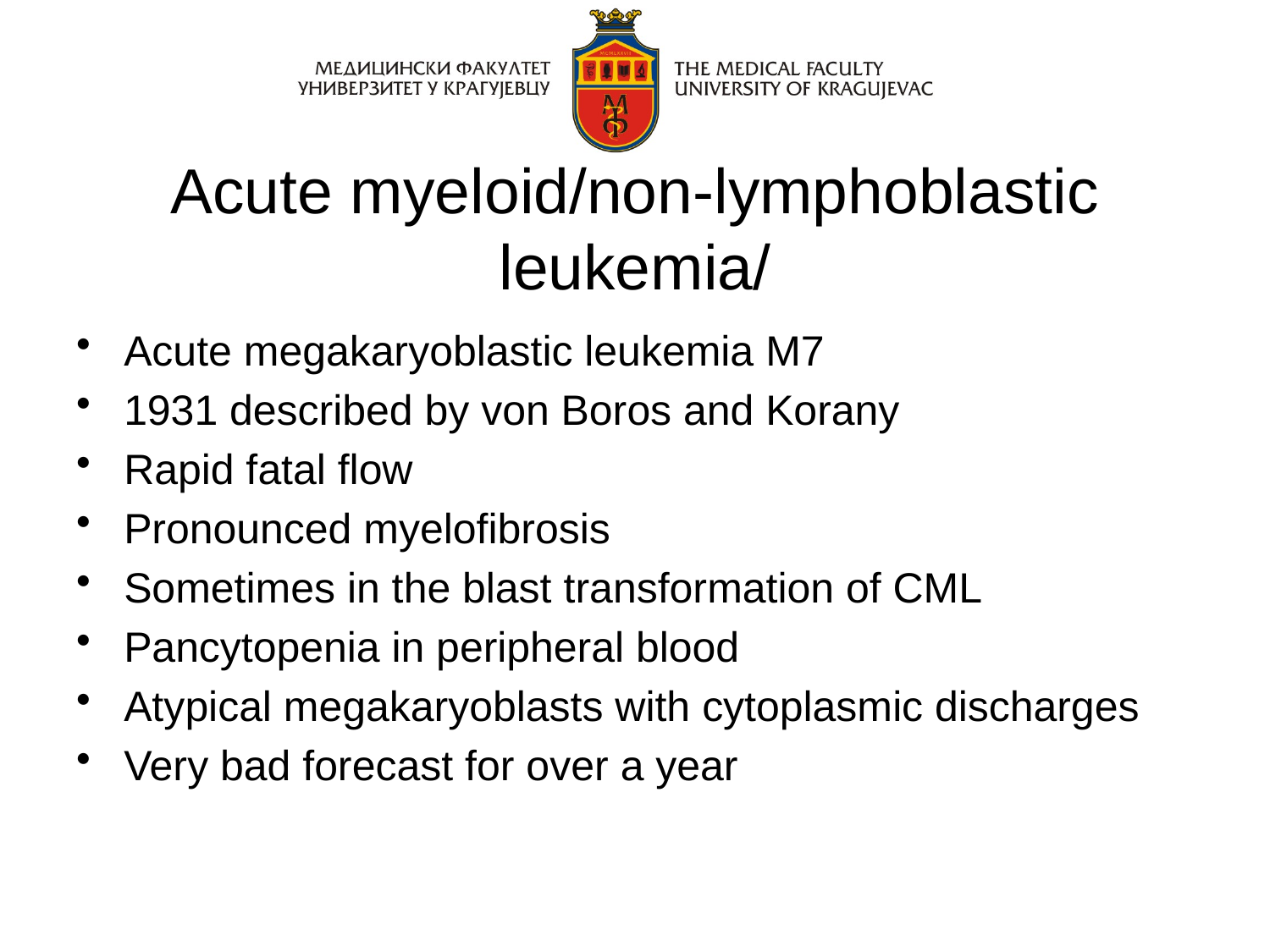

# Acute myeloid/non-lymphoblastic leukemia/
Acute megakaryoblastic leukemia M7
1931 described by von Boros and Korany
Rapid fatal flow
Pronounced myelofibrosis
Sometimes in the blast transformation of CML
Pancytopenia in peripheral blood
Atypical megakaryoblasts with cytoplasmic discharges
Very bad forecast for over a year